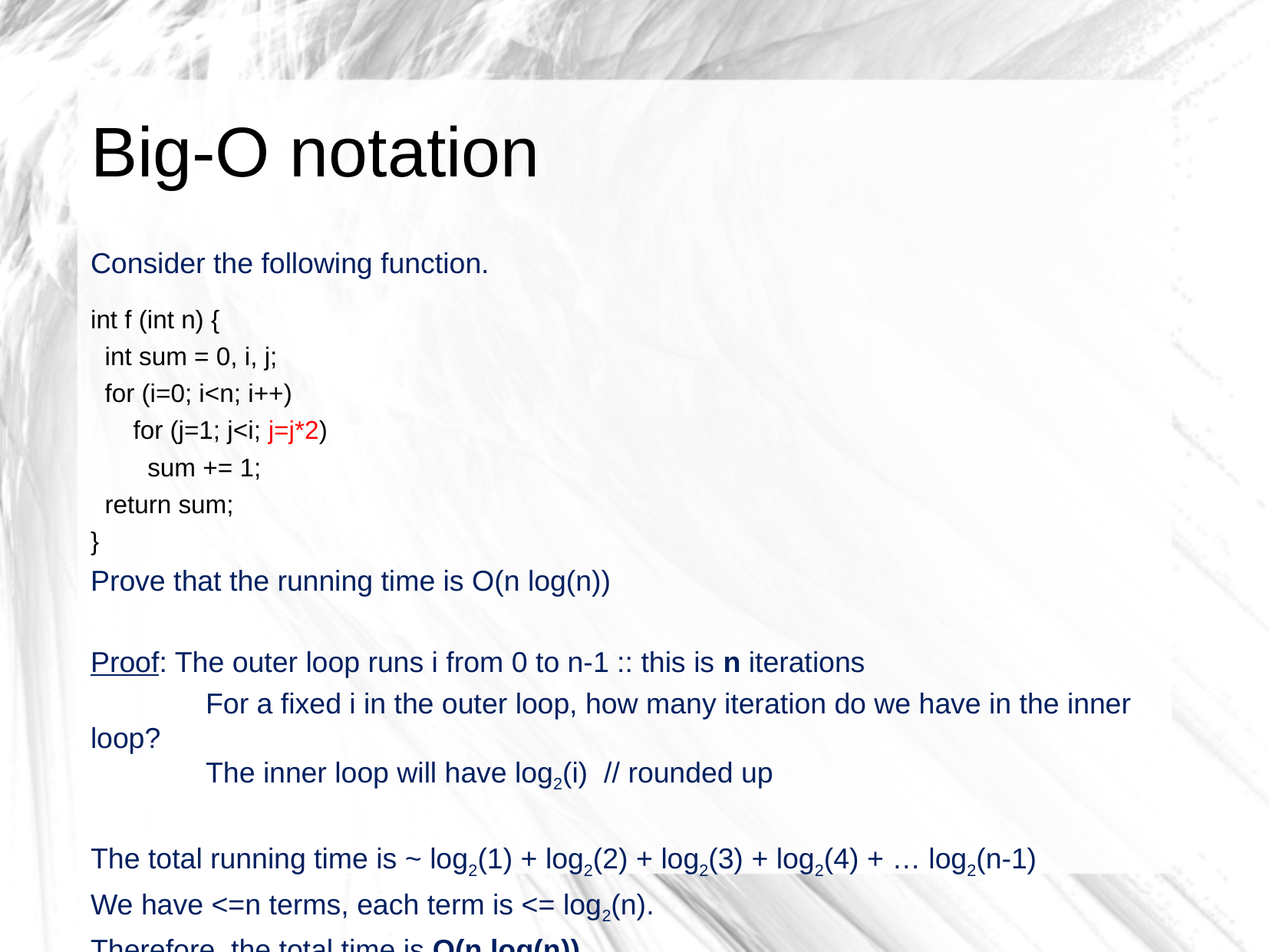

# Big-O notation
Consider the following function.
int f (int n) {
  int sum = 0, i, j;
  for (i=0; i<n; i++)
      for (j=1; j<i; j=j*2)
        sum += 1;
  return sum;
}
Prove that the running time is O(n log(n))

Proof: The outer loop runs i from 0 to n-1 :: this is n iterations
	For a fixed i in the outer loop, how many iteration do we have in the inner loop?
	The inner loop will have log2(i)  // rounded up

The total running time is ~ log2(1) + log2(2) + log2(3) + log2(4) + … log2(n-1)
We have <=n terms, each term is <= log2(n).
Therefore, the total time is O(n log(n))